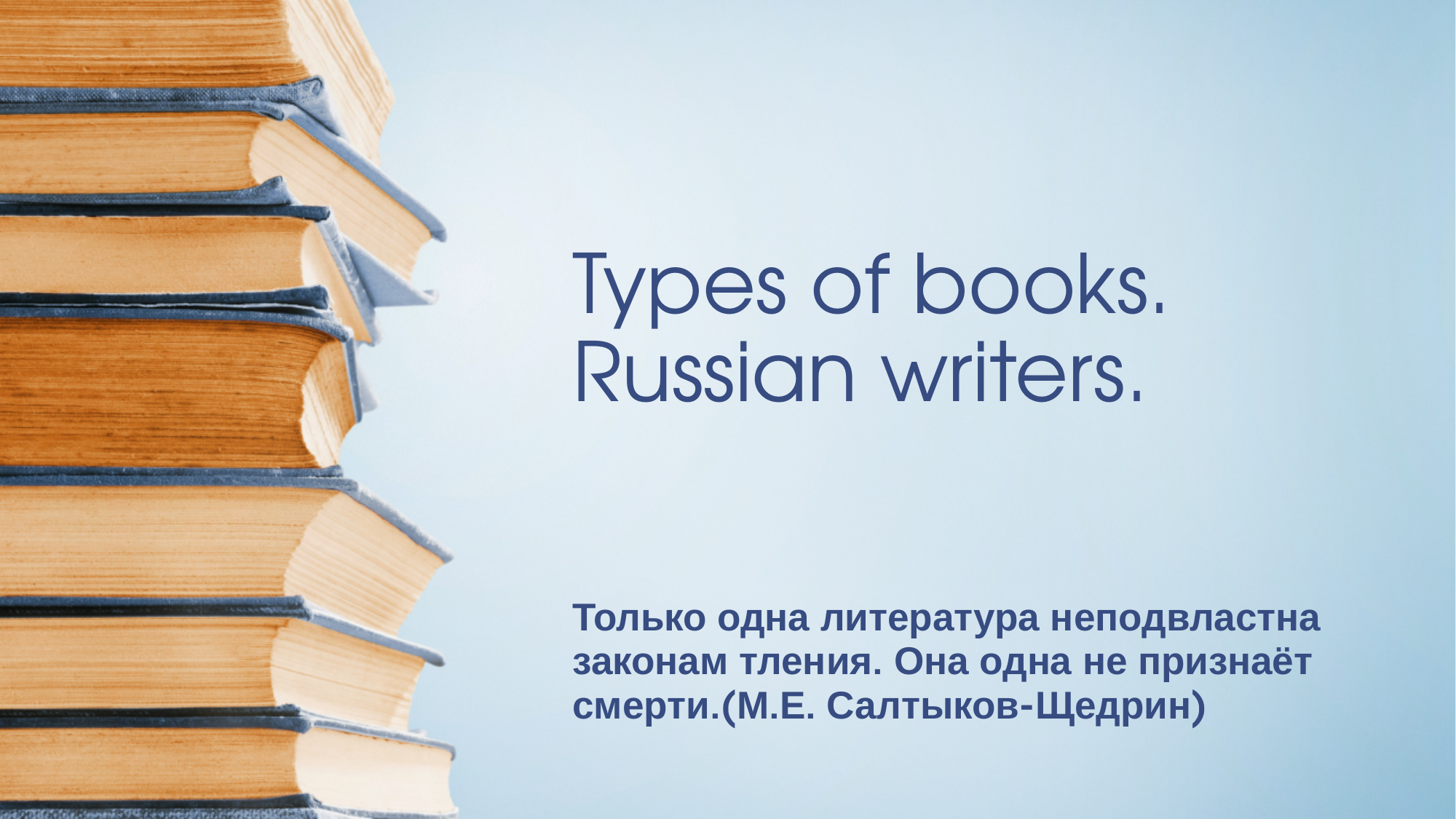

# Types of books. Russian writers.
Только одна литература неподвластна законам тления. Она одна не признаёт смерти.(М.Е. Салтыков-Щедрин)